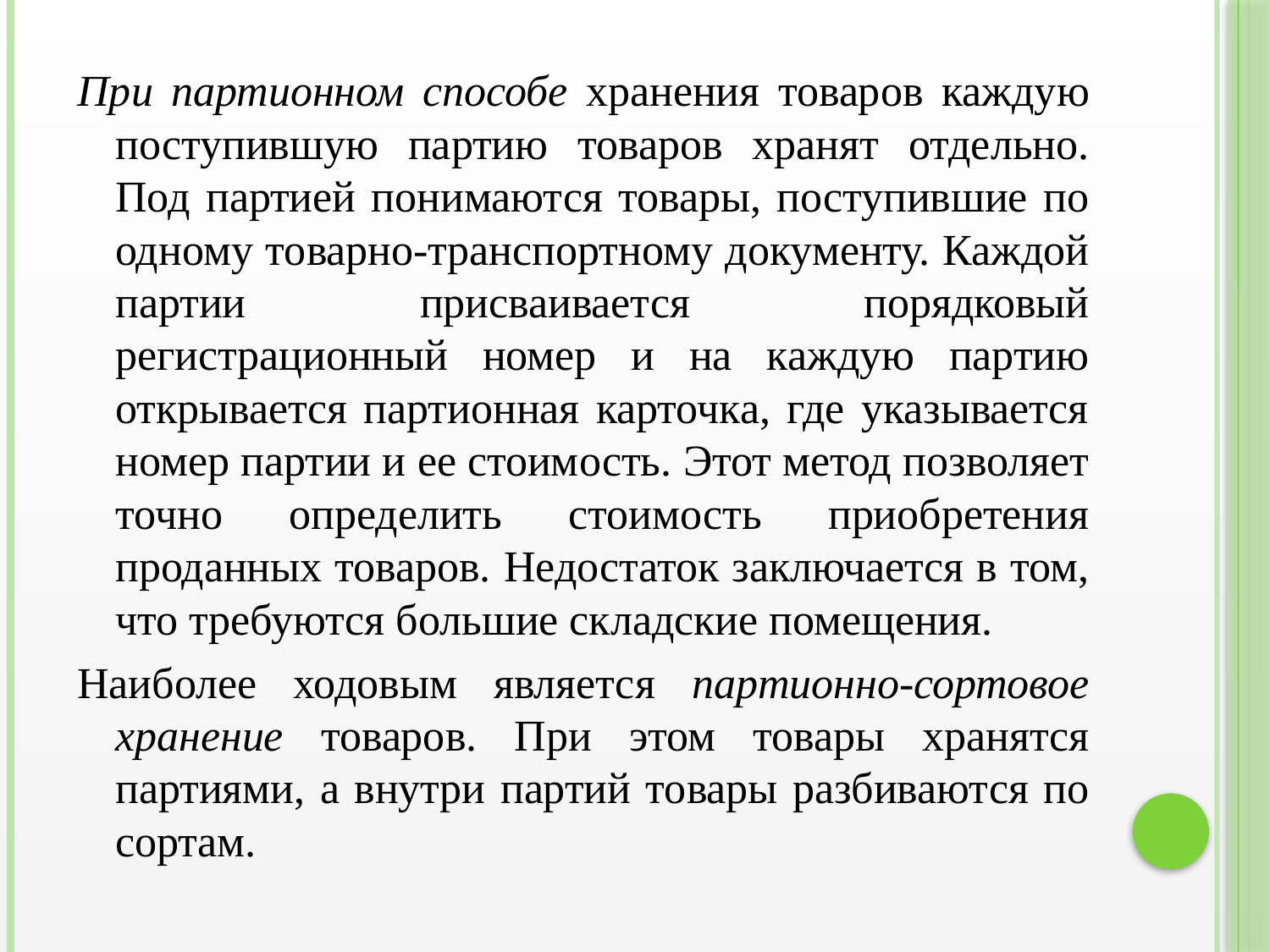

При партионном способе хранения товаров каждую поступившую партию товаров хранят отдельно. Под партией понимаются товары, поступившие по одному товарно-транспортному документу. Каждой партии присваивается порядковый регистрационный номер и на каждую партию открывается партионная карточка, где указывается номер партии и ее стоимость. Этот метод позволяет точно определить стоимость приобретения проданных товаров. Недостаток заключается в том, что требуются большие складские помещения.
Наиболее ходовым является партионно-сортовое хранение товаров. При этом товары хранятся партиями, а внутри партий товары разбиваются по сортам.